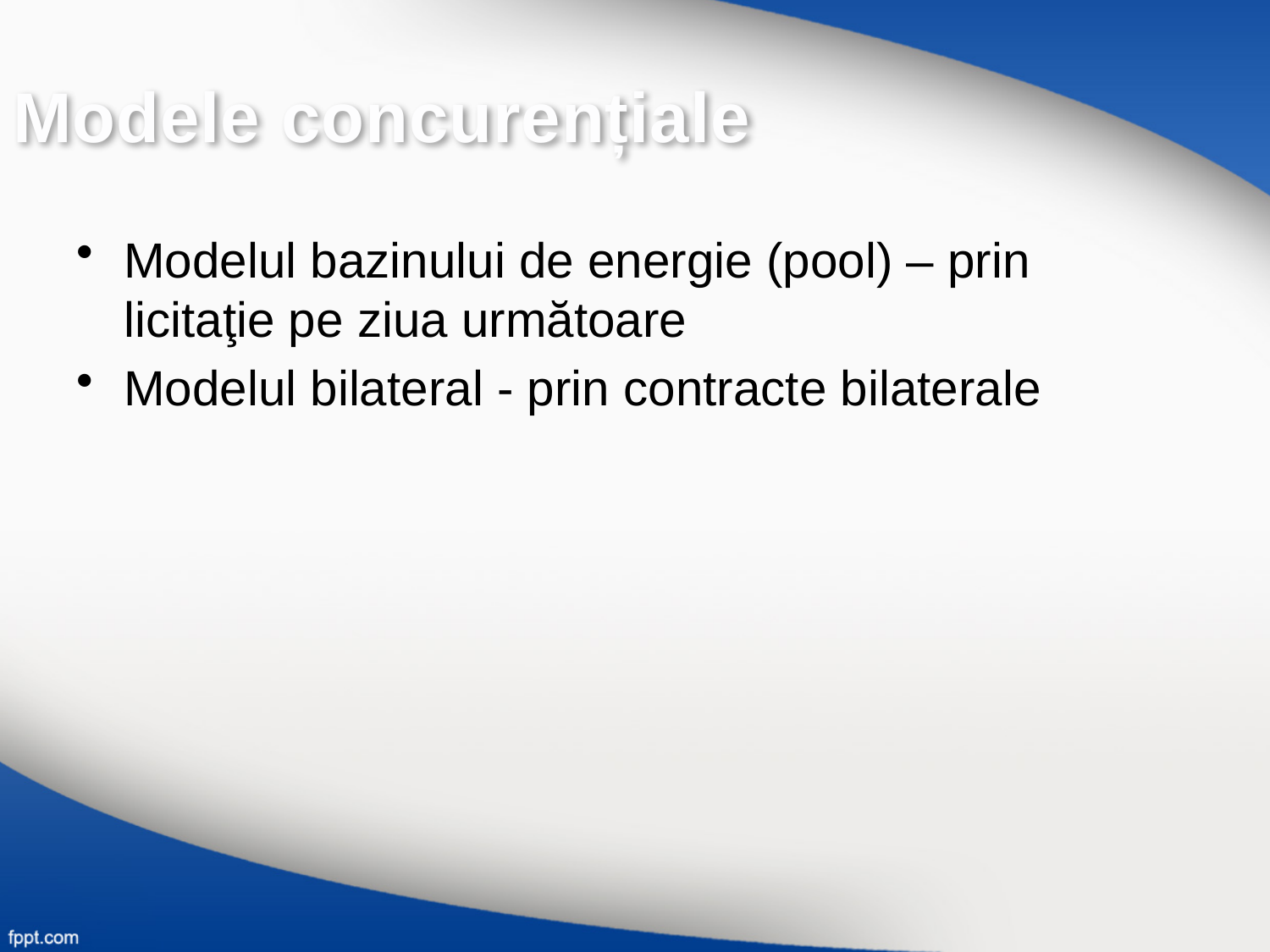

Modele concurențiale
Modelul bazinului de energie (pool) – prin licitaţie pe ziua următoare
Modelul bilateral - prin contracte bilaterale